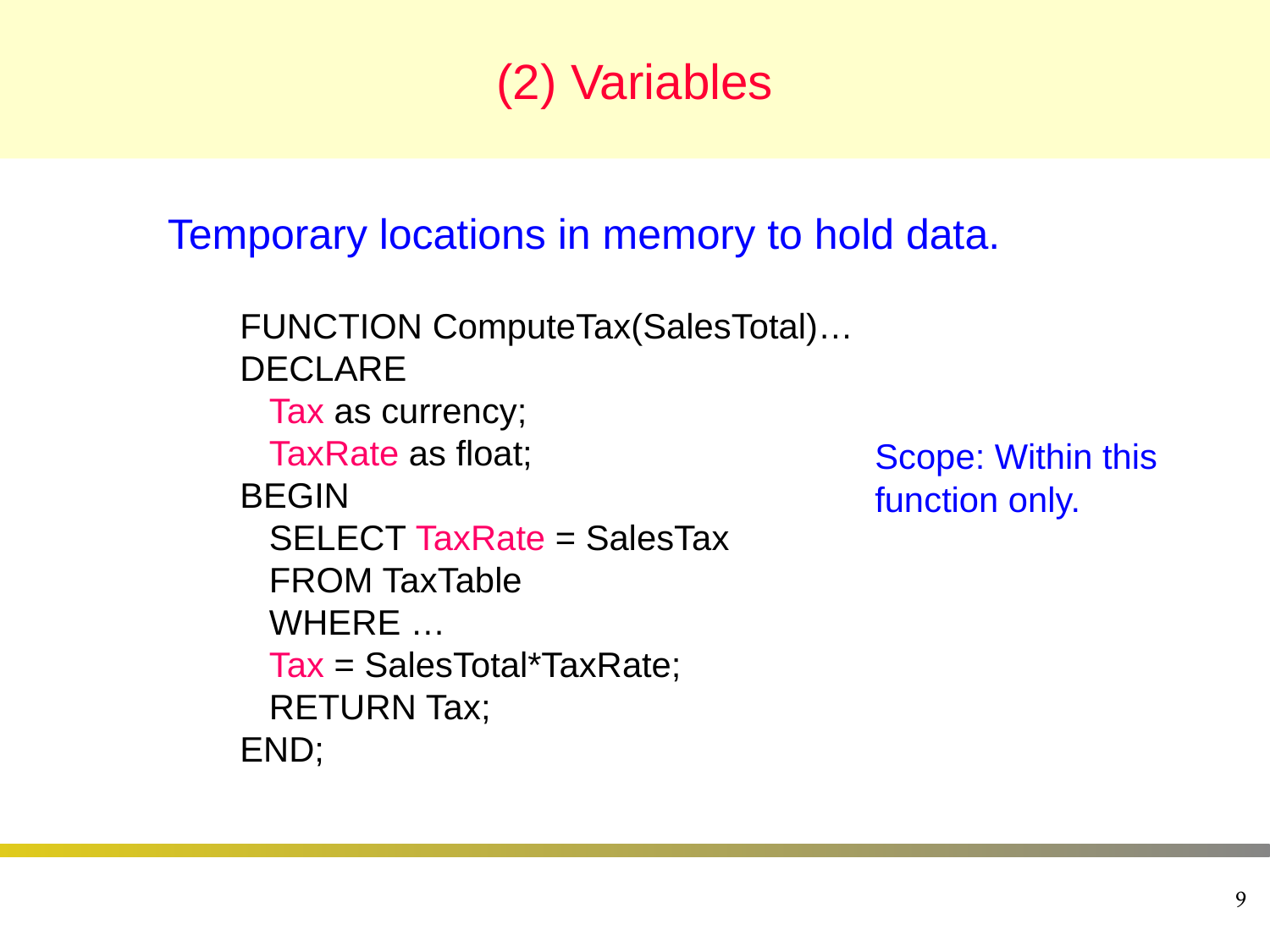

# (2) Variables
Temporary locations in memory to hold data.
FUNCTION ComputeTax(SalesTotal)…
DECLARE
   Tax as currency;
   TaxRate as float;
BEGIN
   SELECT TaxRate = SalesTax
   FROM TaxTable
   WHERE …
   Tax = SalesTotal*TaxRate;
   RETURN Tax;
END;
Scope: Within this function only.
9